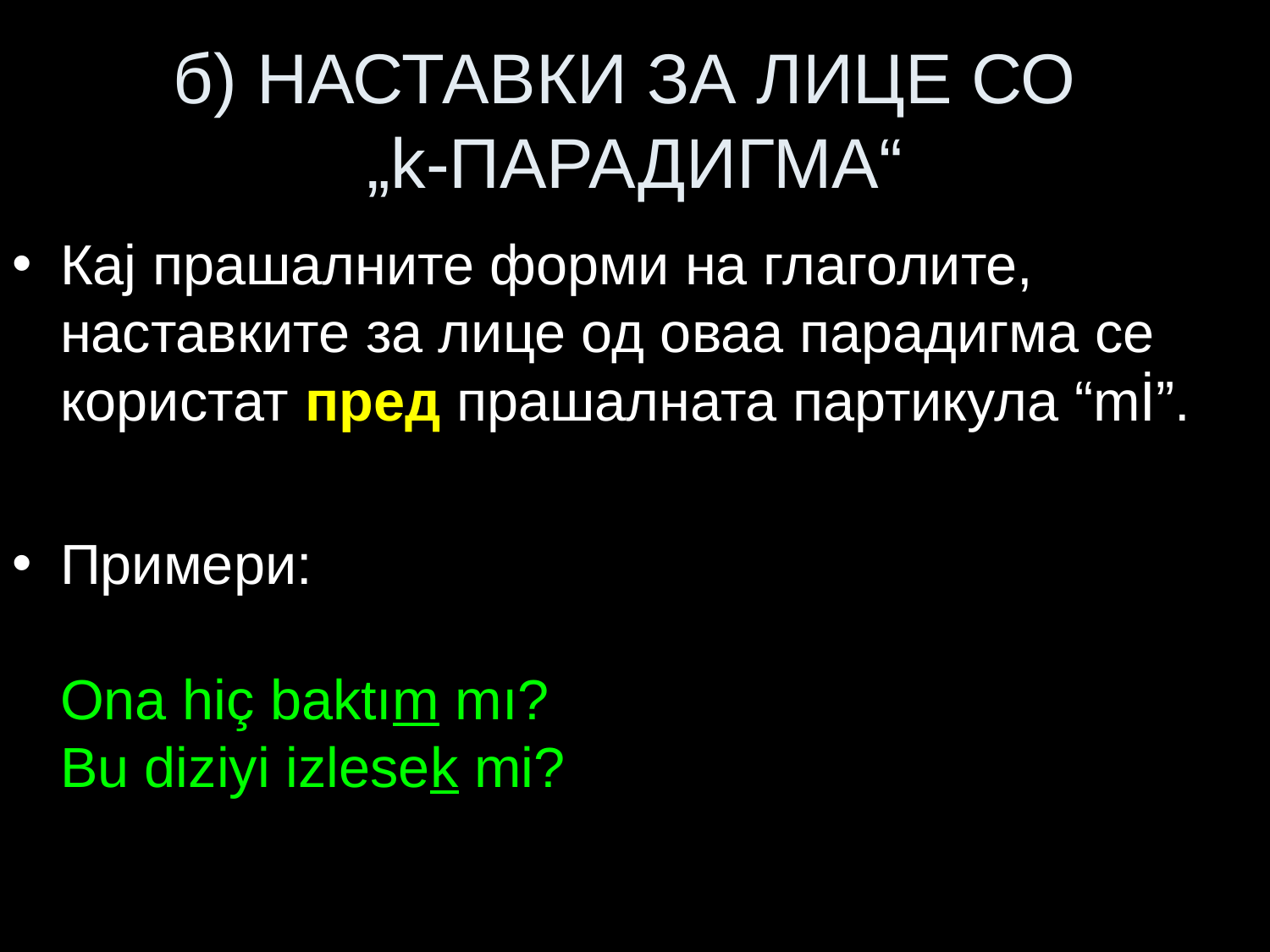

# б) НАСТАВКИ ЗА ЛИЦЕ СО „k-ПАРАДИГМА“
Кај прашалните форми на глаголите, наставките за лице од оваа парадигма се користат пред прашалната партикула “mİ”.

Примери:
Ona hiç baktım mı?
Bu diziyi izlesek mi?